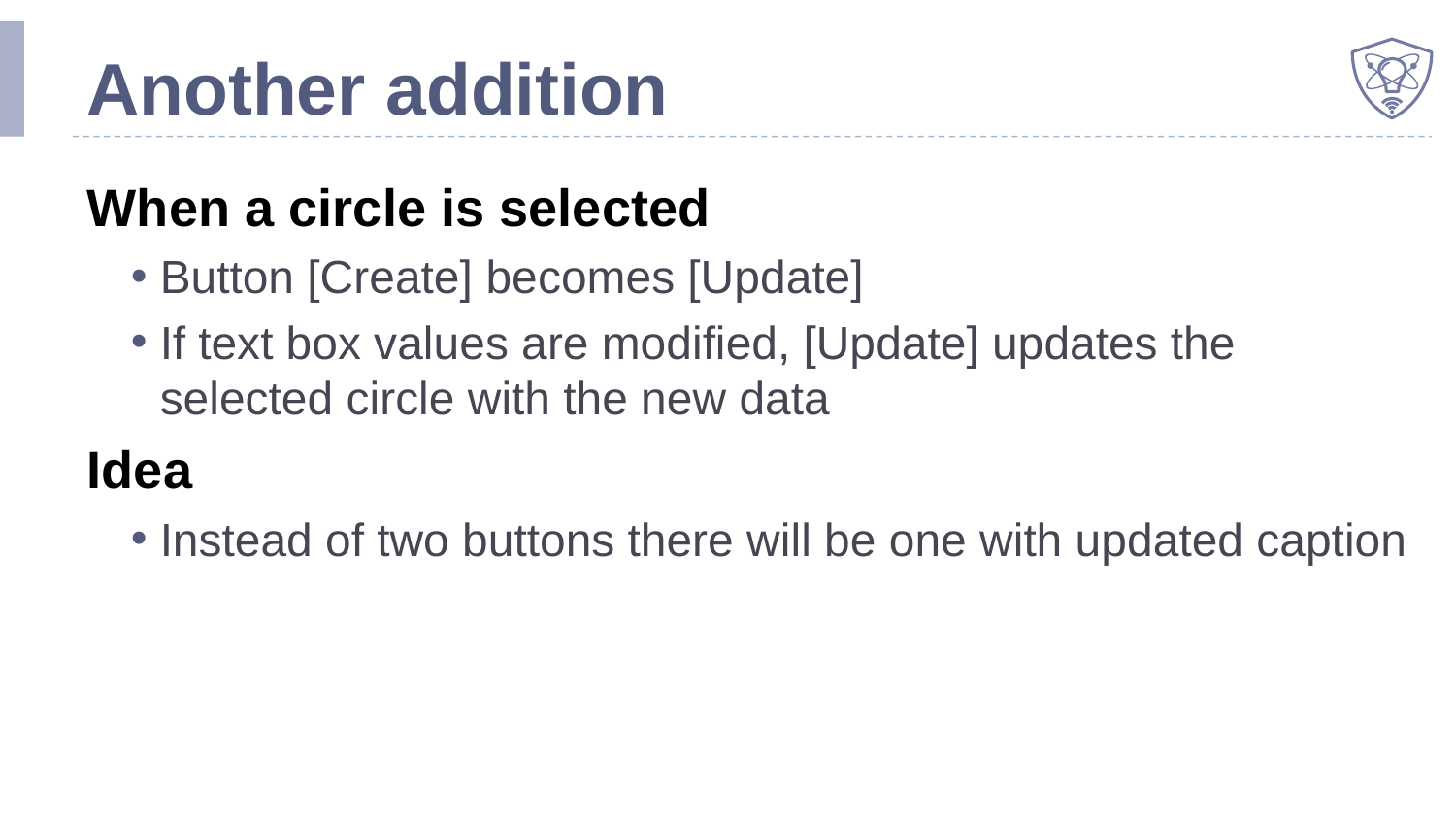

# Another addition
When a circle is selected
Button [Create] becomes [Update]
If text box values are modified, [Update] updates the selected circle with the new data
Idea
Instead of two buttons there will be one with updated caption